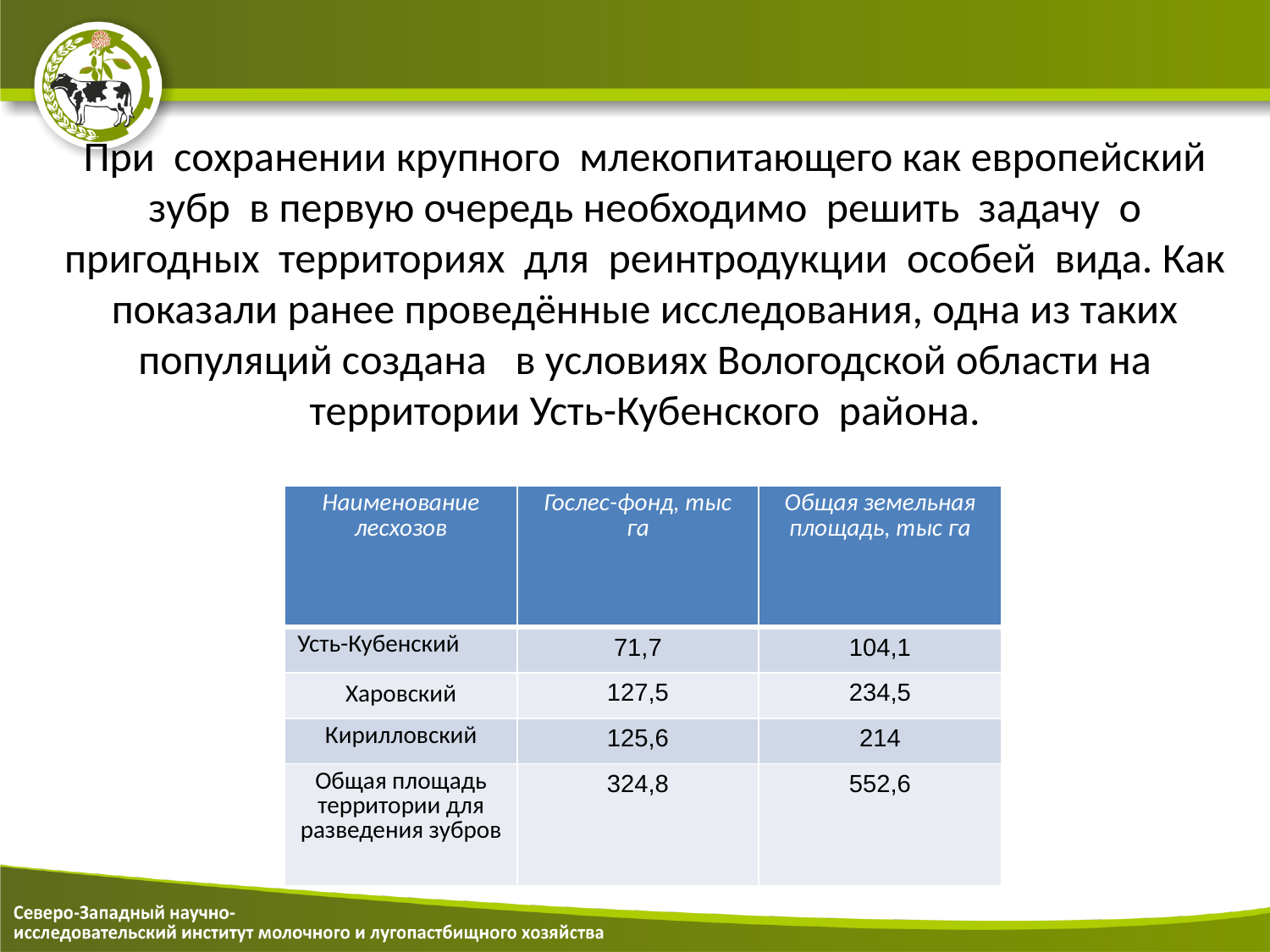

# При  сохранении крупного  млекопитающего как европейский зубр  в первую очередь необходимо  решить  задачу  о пригодных  территориях  для  реинтродукции  особей  вида. Как показали ранее проведённые исследования, одна из таких популяций создана   в условиях Вологодской области на территории Усть-Кубенского  района.
| Наименование лесхозов | Гослес-фонд, тыс га | Общая земельная площадь, тыс га |
| --- | --- | --- |
| Усть-Кубенский | 71,7 | 104,1 |
| Харовский | 127,5 | 234,5 |
| Кирилловский | 125,6 | 214 |
| Общая площадь территории для разведения зубров | 324,8 | 552,6 |